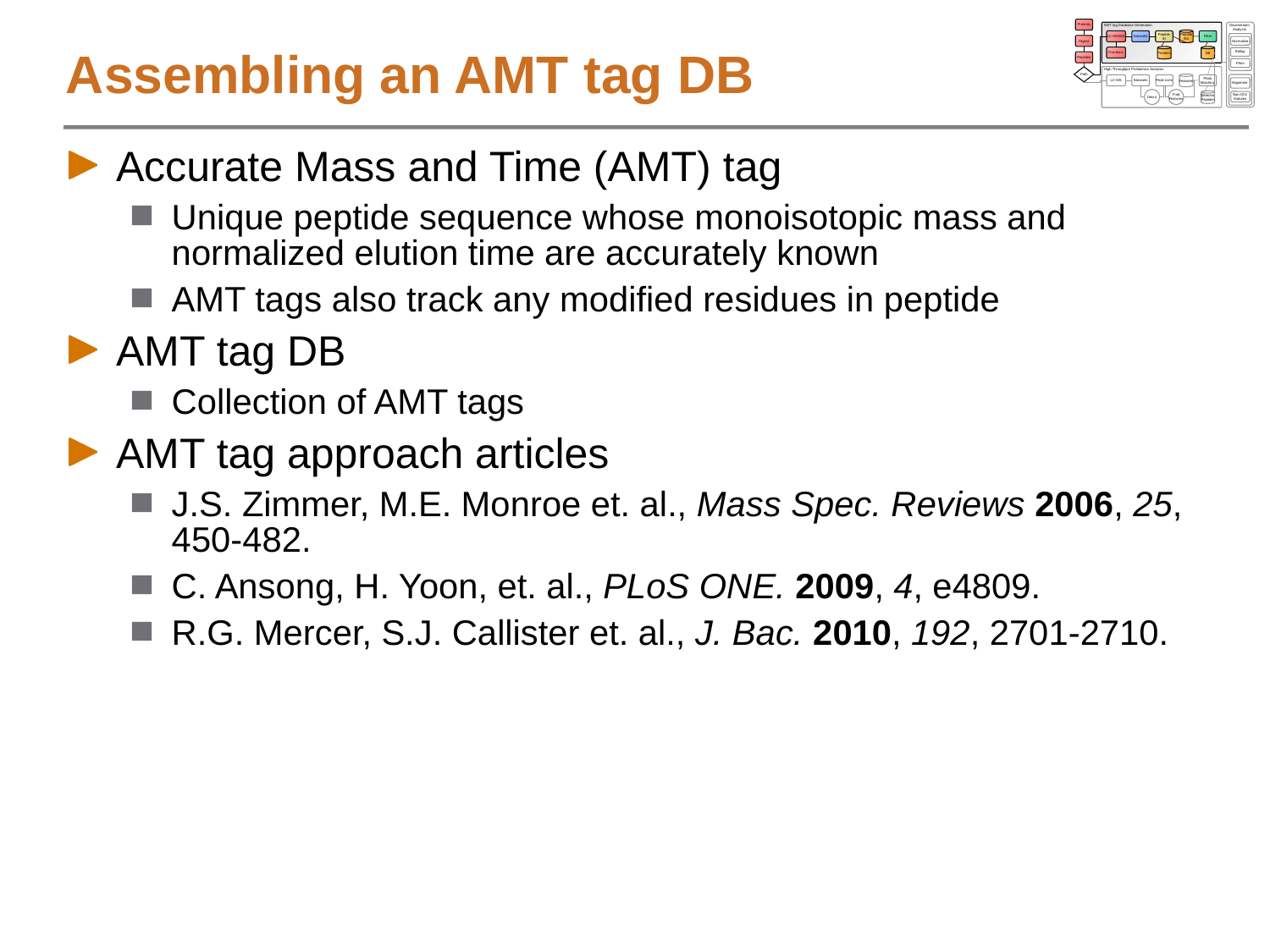

Proteins

Downstream Analysis
AMT tag Database Generation
Peptide
IDs
LC-MS/MS
Datasets
Peptide
ID
Filter

Digest
Normalize

Proteins

DB
Fractions
Rollup
Peptides
Plots

Path
High Throughput Proteomics Analysis
Features

LC-MS
Datasets
Peak Lists
Peak
Matching
Alignment
Non-ID'd
features
Deiso
Find
Features
Detected
Peptides
# Assembling an AMT tag DB
Accurate Mass and Time (AMT) tag
Unique peptide sequence whose monoisotopic mass and normalized elution time are accurately known
AMT tags also track any modified residues in peptide
AMT tag DB
Collection of AMT tags
AMT tag approach articles
J.S. Zimmer, M.E. Monroe et. al., Mass Spec. Reviews 2006, 25, 450-482.
C. Ansong, H. Yoon, et. al., PLoS ONE. 2009, 4, e4809.
R.G. Mercer, S.J. Callister et. al., J. Bac. 2010, 192, 2701-2710.